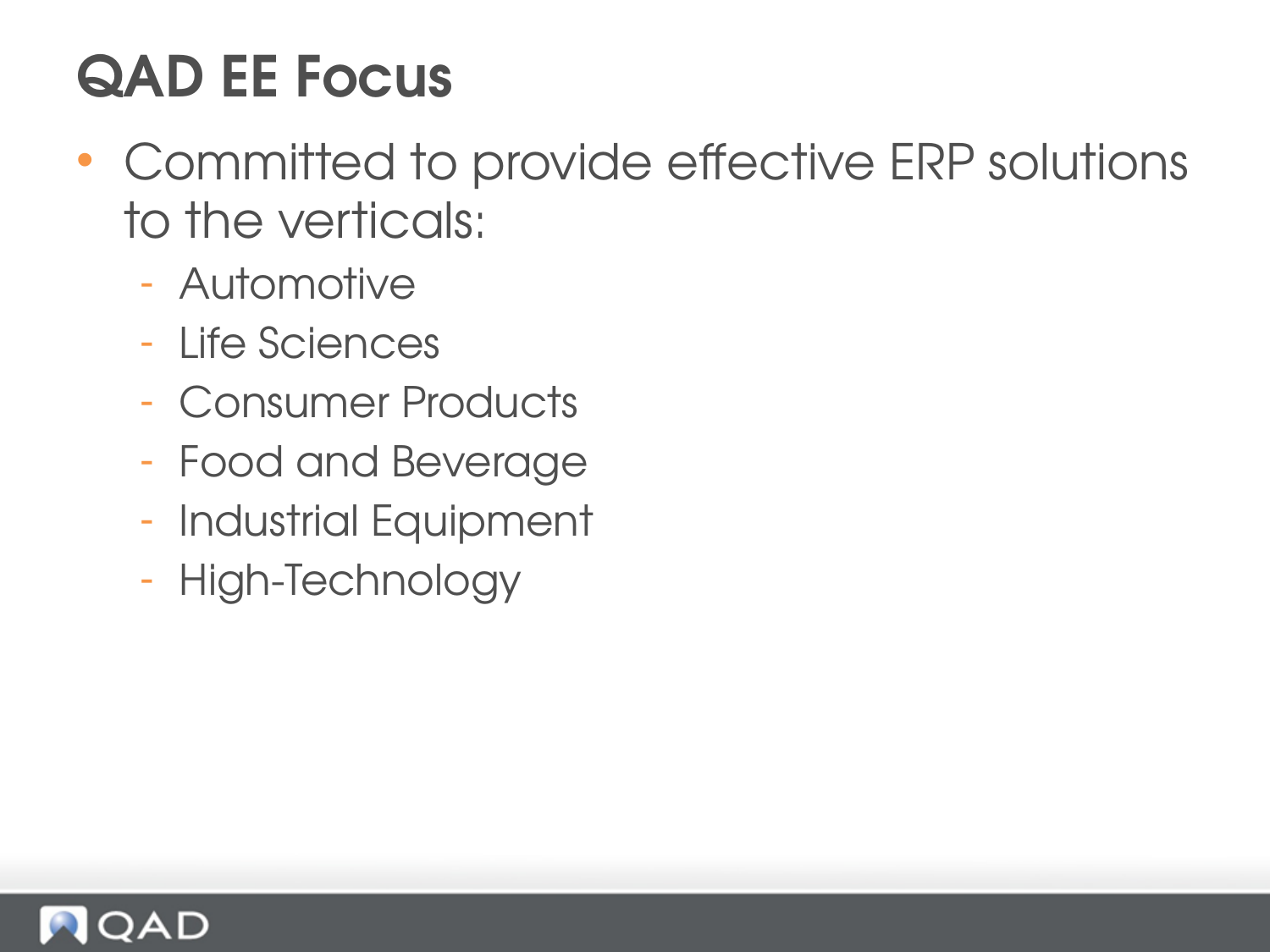

# QAD EE Focus
Committed to provide effective ERP solutions to the verticals:
Automotive
Life Sciences
Consumer Products
Food and Beverage
Industrial Equipment
High-Technology